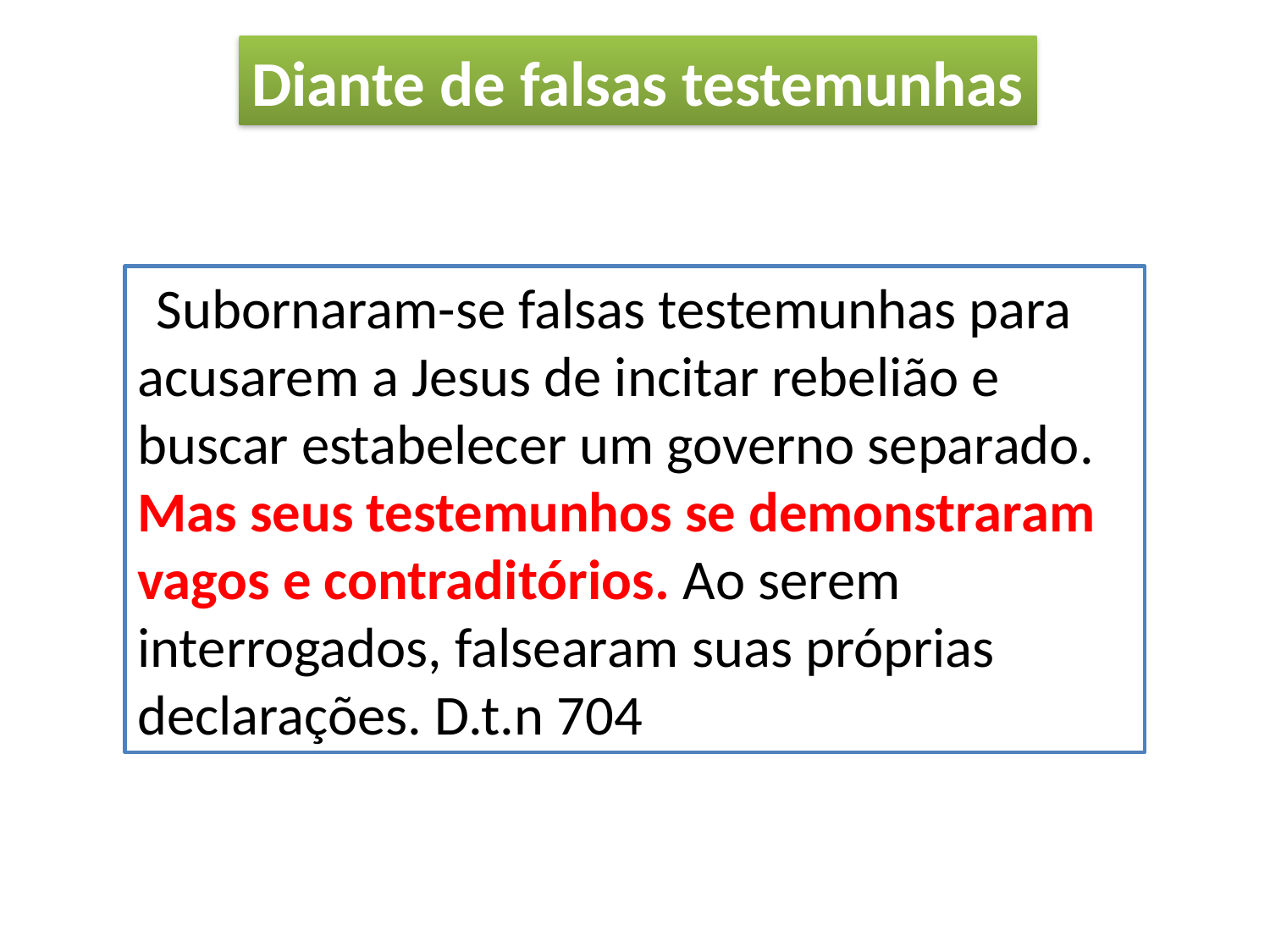

Diante de falsas testemunhas
  Subornaram-se falsas testemunhas para acusarem a Jesus de incitar rebelião e buscar estabelecer um governo separado. Mas seus testemunhos se demonstraram vagos e contraditórios. Ao serem interrogados, falsearam suas próprias declarações. D.t.n 704